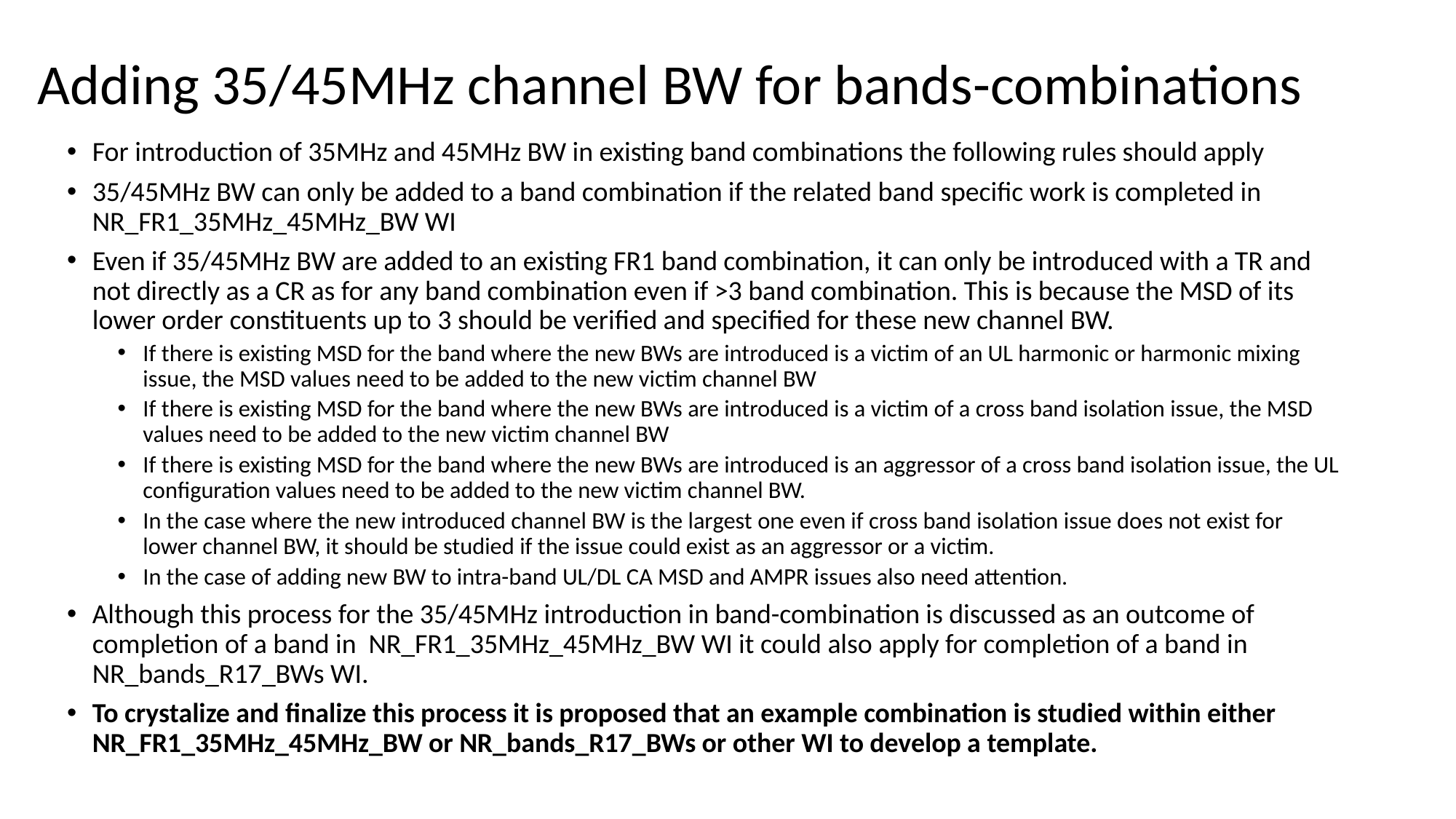

# Adding 35/45MHz channel BW for bands-combinations
For introduction of 35MHz and 45MHz BW in existing band combinations the following rules should apply
35/45MHz BW can only be added to a band combination if the related band specific work is completed in NR_FR1_35MHz_45MHz_BW WI
Even if 35/45MHz BW are added to an existing FR1 band combination, it can only be introduced with a TR and not directly as a CR as for any band combination even if >3 band combination. This is because the MSD of its lower order constituents up to 3 should be verified and specified for these new channel BW.
If there is existing MSD for the band where the new BWs are introduced is a victim of an UL harmonic or harmonic mixing issue, the MSD values need to be added to the new victim channel BW
If there is existing MSD for the band where the new BWs are introduced is a victim of a cross band isolation issue, the MSD values need to be added to the new victim channel BW
If there is existing MSD for the band where the new BWs are introduced is an aggressor of a cross band isolation issue, the UL configuration values need to be added to the new victim channel BW.
In the case where the new introduced channel BW is the largest one even if cross band isolation issue does not exist for lower channel BW, it should be studied if the issue could exist as an aggressor or a victim.
In the case of adding new BW to intra-band UL/DL CA MSD and AMPR issues also need attention.
Although this process for the 35/45MHz introduction in band-combination is discussed as an outcome of completion of a band in  NR_FR1_35MHz_45MHz_BW WI it could also apply for completion of a band in NR_bands_R17_BWs WI.
To crystalize and finalize this process it is proposed that an example combination is studied within either NR_FR1_35MHz_45MHz_BW or NR_bands_R17_BWs or other WI to develop a template.